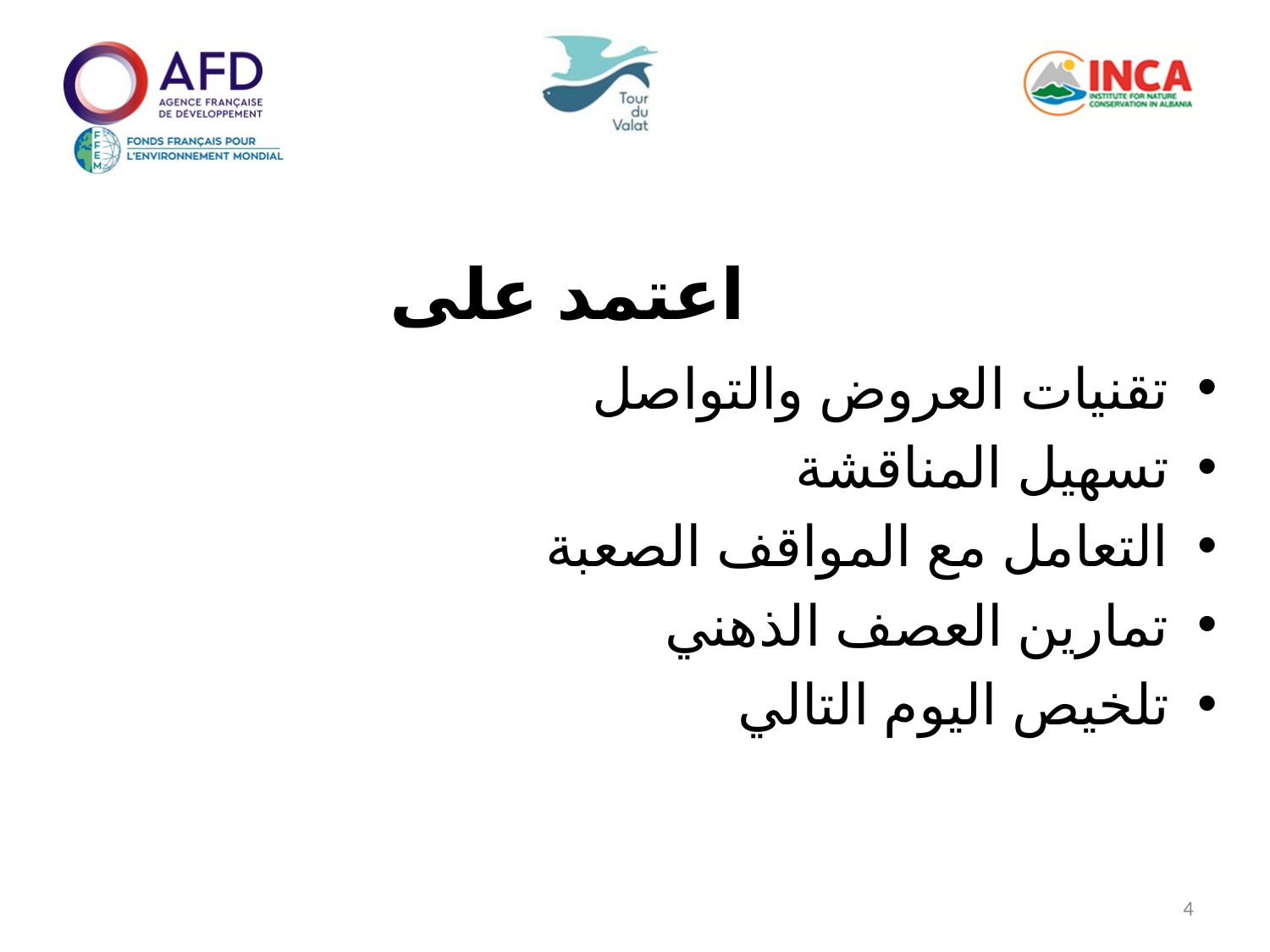

اعتمد على
تقنيات العروض والتواصل
تسهيل المناقشة
التعامل مع المواقف الصعبة
تمارين العصف الذهني
تلخيص اليوم التالي
4